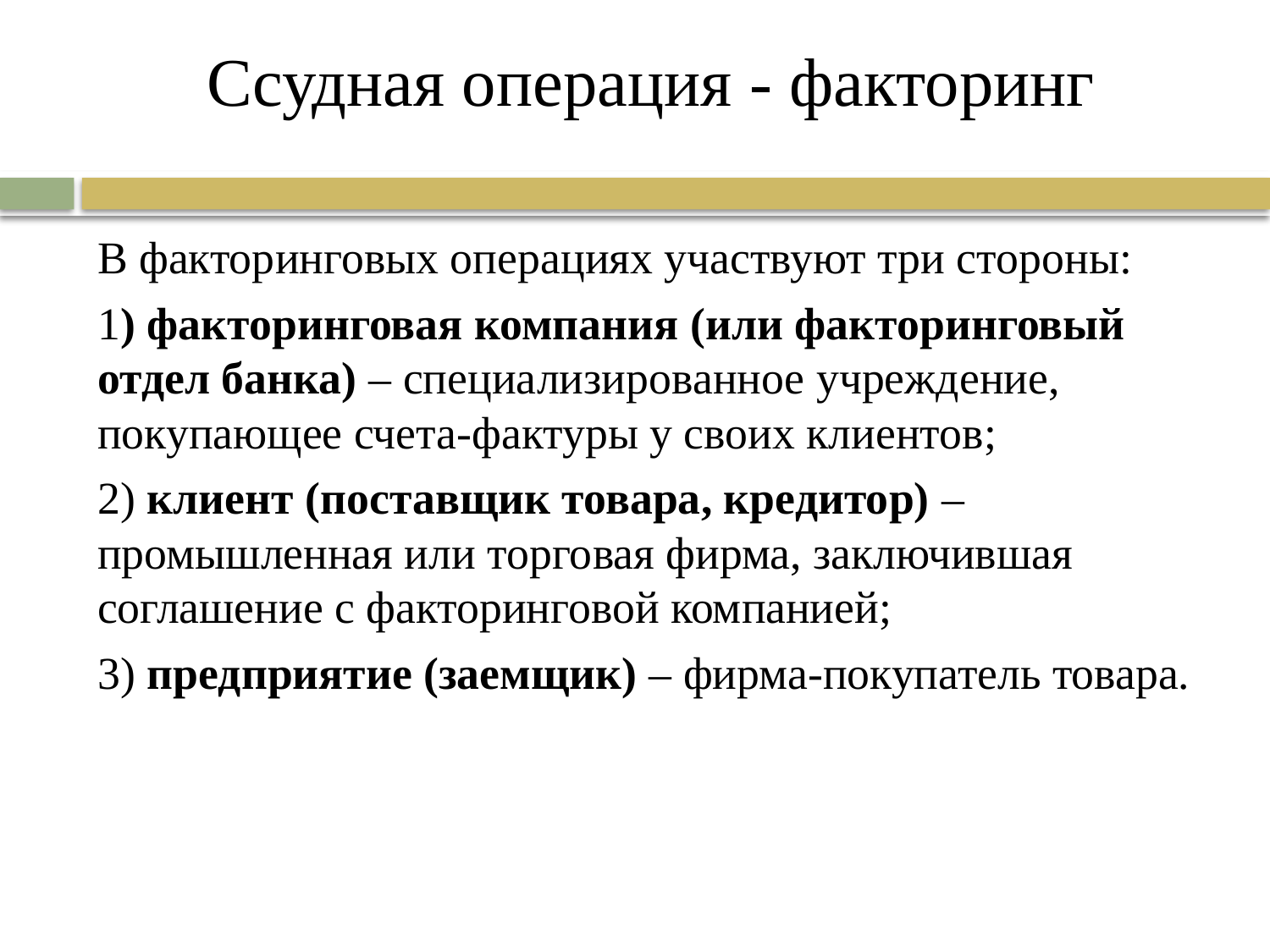

# Ссудная операция - факторинг
В факторинговых операциях участвуют три стороны:
1) факторинговая компания (или факторинговый отдел банка) – специализированное учреждение, покупающее счета-фактуры у своих клиентов;
2) клиент (поставщик товара, кредитор) – промышленная или торговая фирма, заключившая соглашение с факторинговой компанией;
3) предприятие (заемщик) – фирма-покупатель товара.